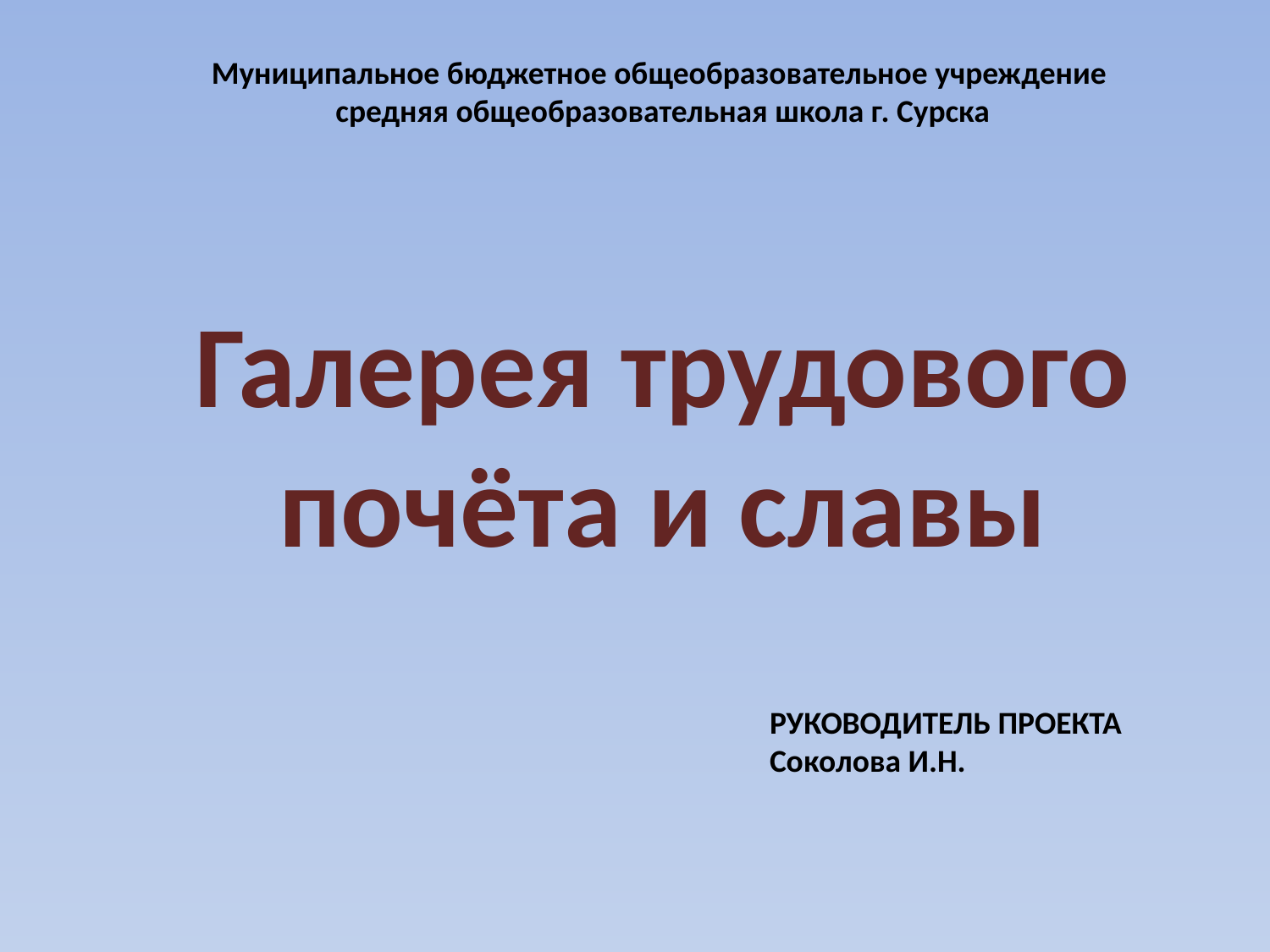

Муниципальное бюджетное общеобразовательное учреждение
средняя общеобразовательная школа г. Сурска
# Галерея трудового почёта и славы
РУКОВОДИТЕЛЬ ПРОЕКТА
Соколова И.Н.